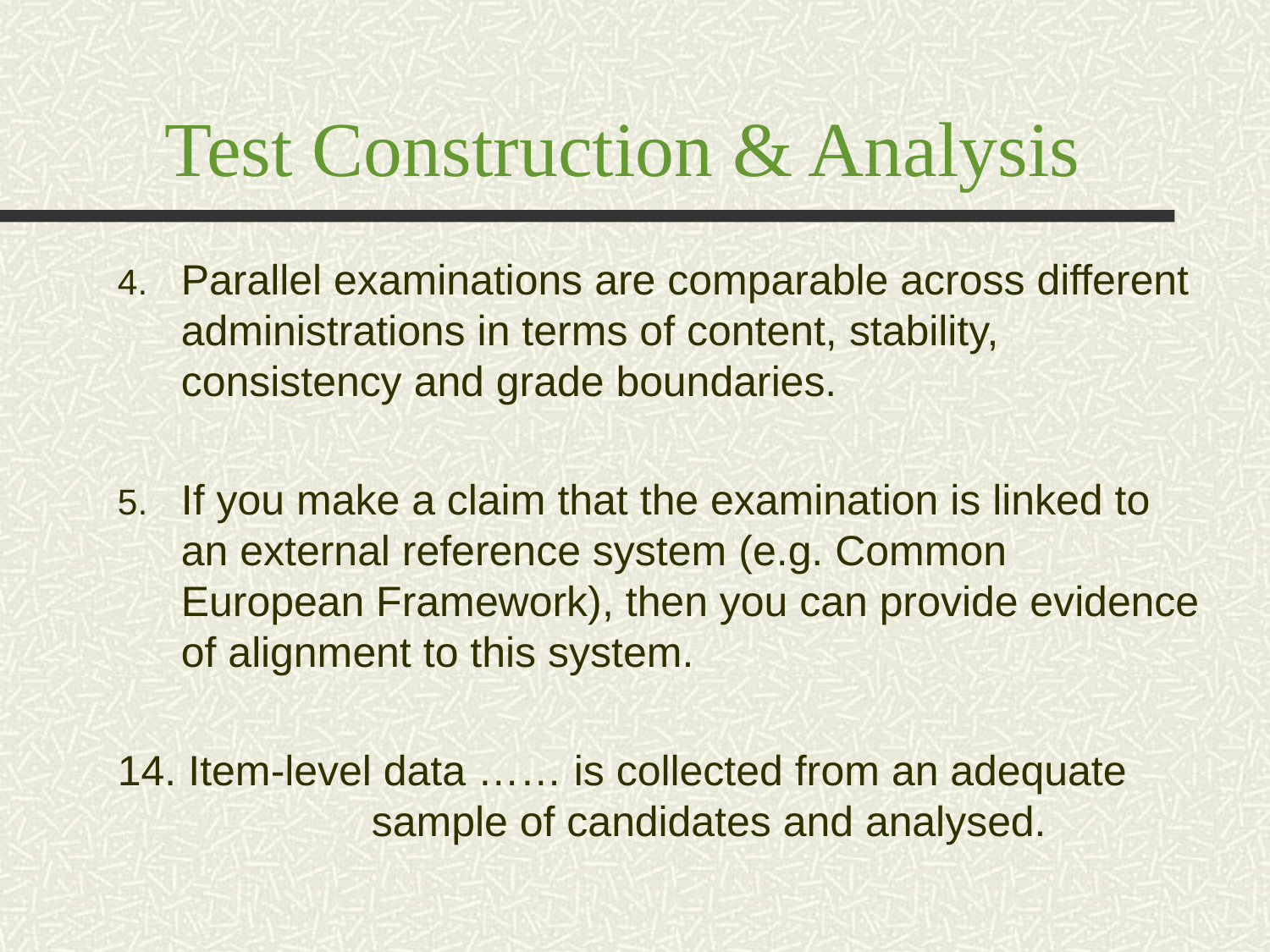

# Test Construction & Analysis
Parallel examinations are comparable across different administrations in terms of content, stability, consistency and grade boundaries.

If you make a claim that the examination is linked to an external reference system (e.g. Common European Framework), then you can provide evidence of alignment to this system.

14. Item-level data …… is collected from an adequate 		sample of candidates and analysed.